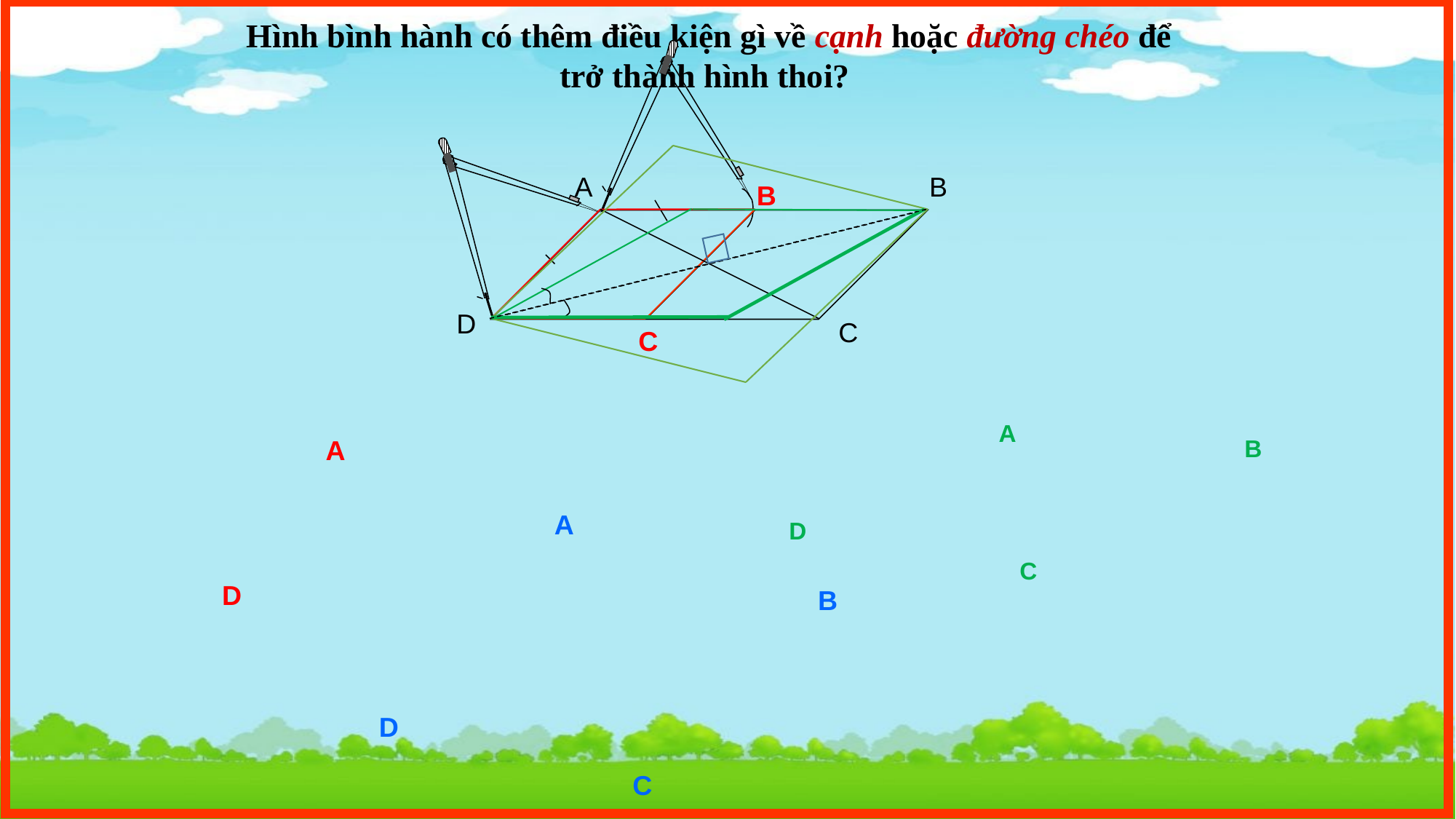

Hình bình hành có thêm điều kiện gì về cạnh hoặc đường chéo để trở thành hình thoi?

.

.

A
B
B

D

C
C
A
B
A
A
D
C
D
B
D
C